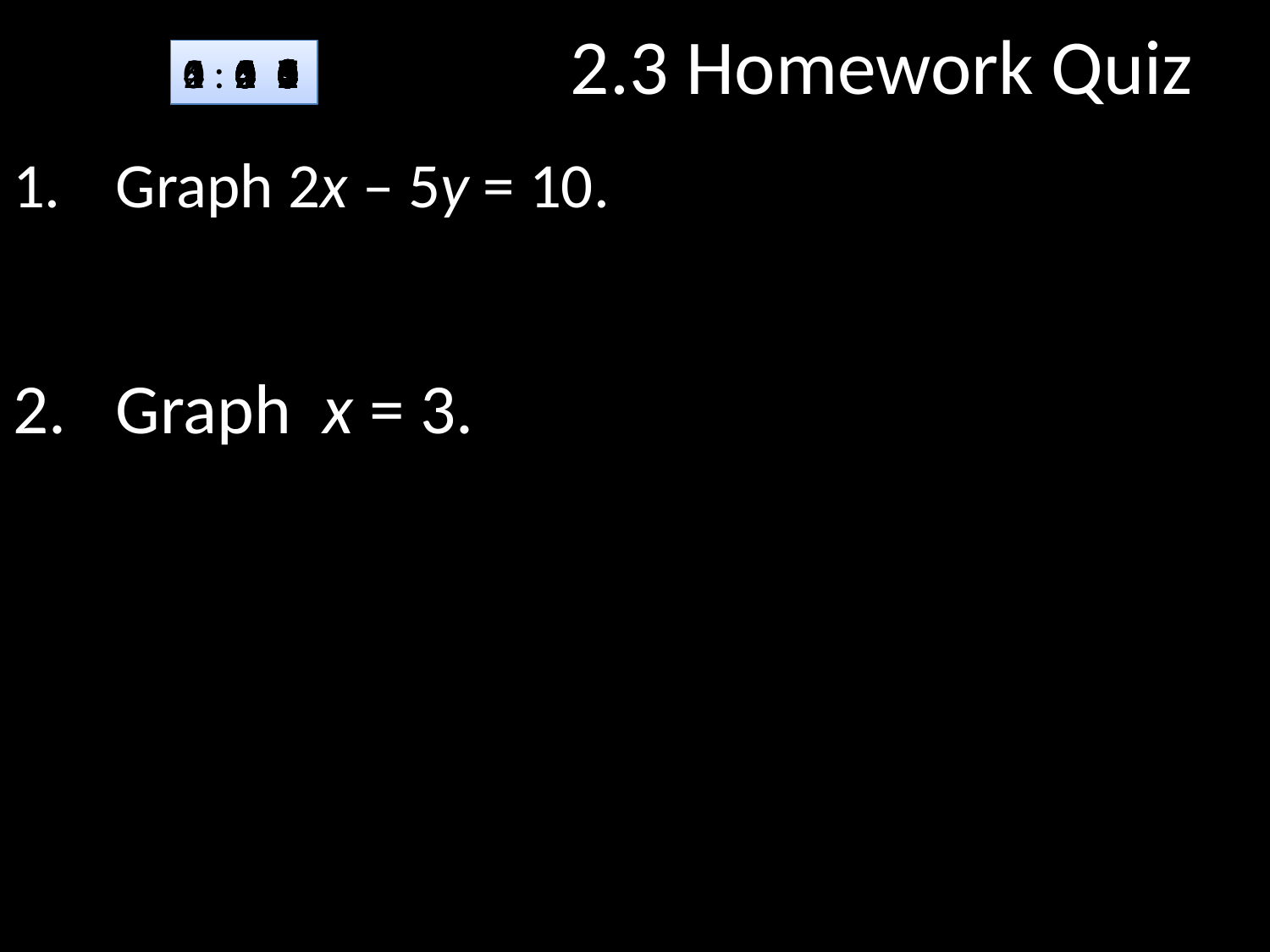

# 2.3 Homework Quiz

4
5
3
2
1
0
:
1
2
3
4
5
0
1
2
3
4
5
0
1
2
3
4
5
0
1
2
3
4
5
0
1
2
3
4
5
0
1
2
3
4
5
6
7
8
0
9
1
2
3
4
5
6
7
8
0
9
1
2
3
4
5
6
7
8
0
9
1
2
3
4
5
6
7
8
0
9
1
2
3
4
5
6
7
8
0
9
Graph 2x – 5y = 10.

Graph  x = 3.